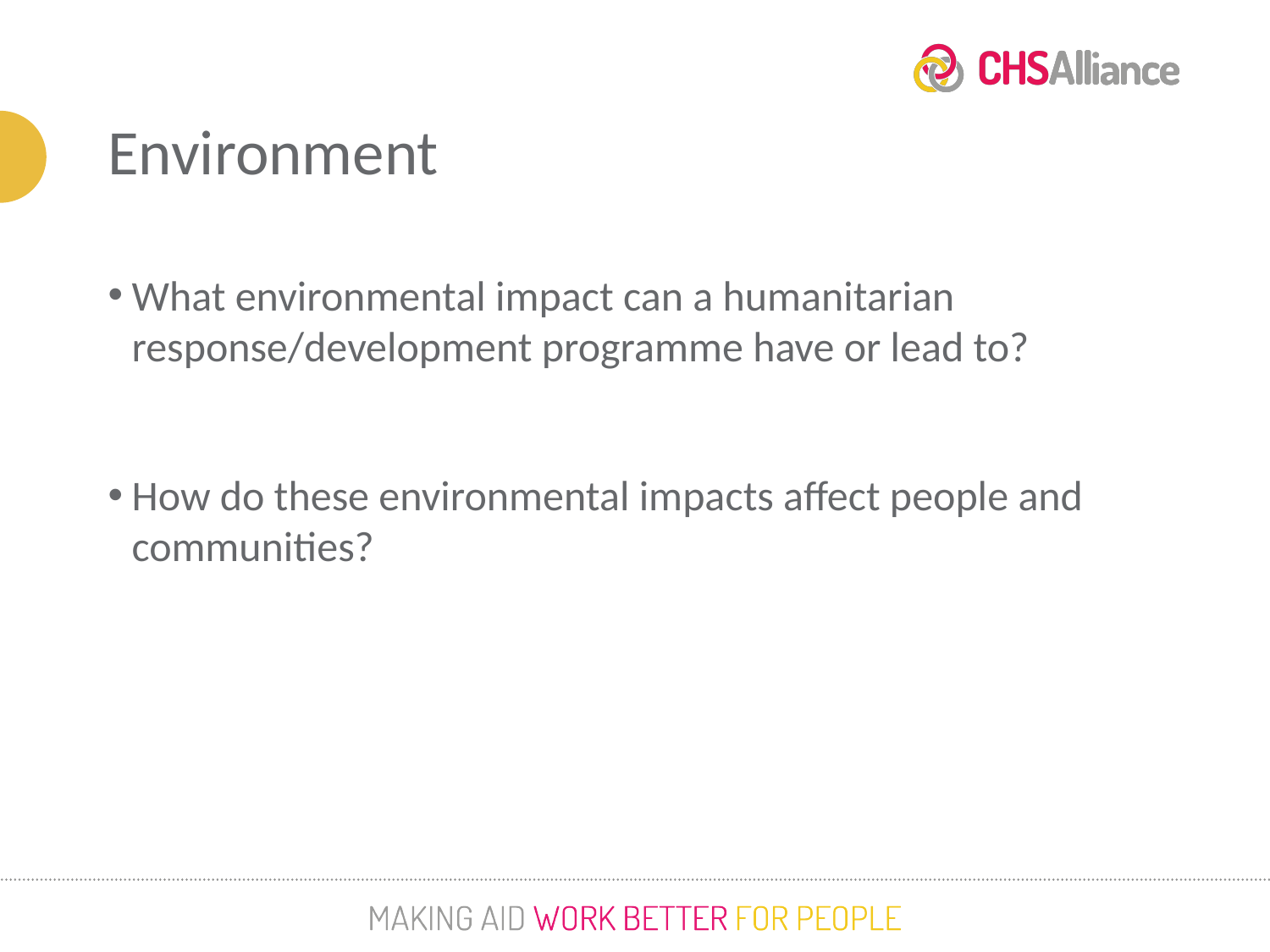

Environment

What environmental impact can a humanitarian response/development programme have or lead to?

How do these environmental impacts affect people and communities?